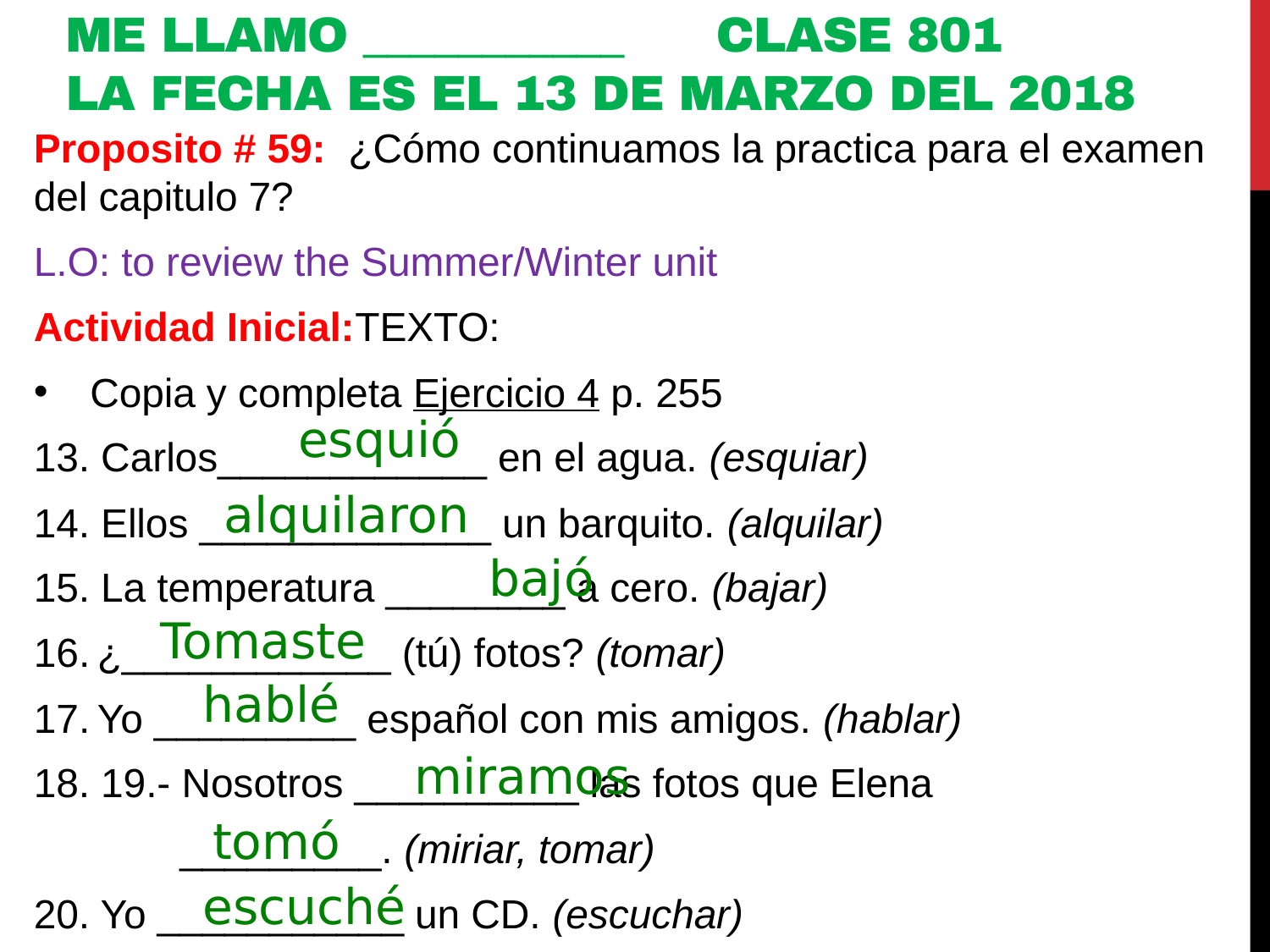

# Me llamo ___________	 Clase 801 la fecha es el 13 de MARZo del 2018
Proposito # 59:  ¿Cómo continuamos la practica para el examen del capitulo 7?
L.O: to review the Summer/Winter unit
Actividad Inicial:TEXTO:
Copia y completa Ejercicio 4 p. 255
13. Carlos____________ en el agua. (esquiar)
14. Ellos _____________ un barquito. (alquilar)
15. La temperatura ________ a cero. (bajar)
¿____________ (tú) fotos? (tomar)
Yo _________ español con mis amigos. (hablar)
18. 19.- Nosotros __________ las fotos que Elena
             _________. (miriar, tomar)
20. Yo ___________ un CD. (escuchar)

esquió
alquilaron
bajó
Tomaste
hablé
miramos
tomó
escuché